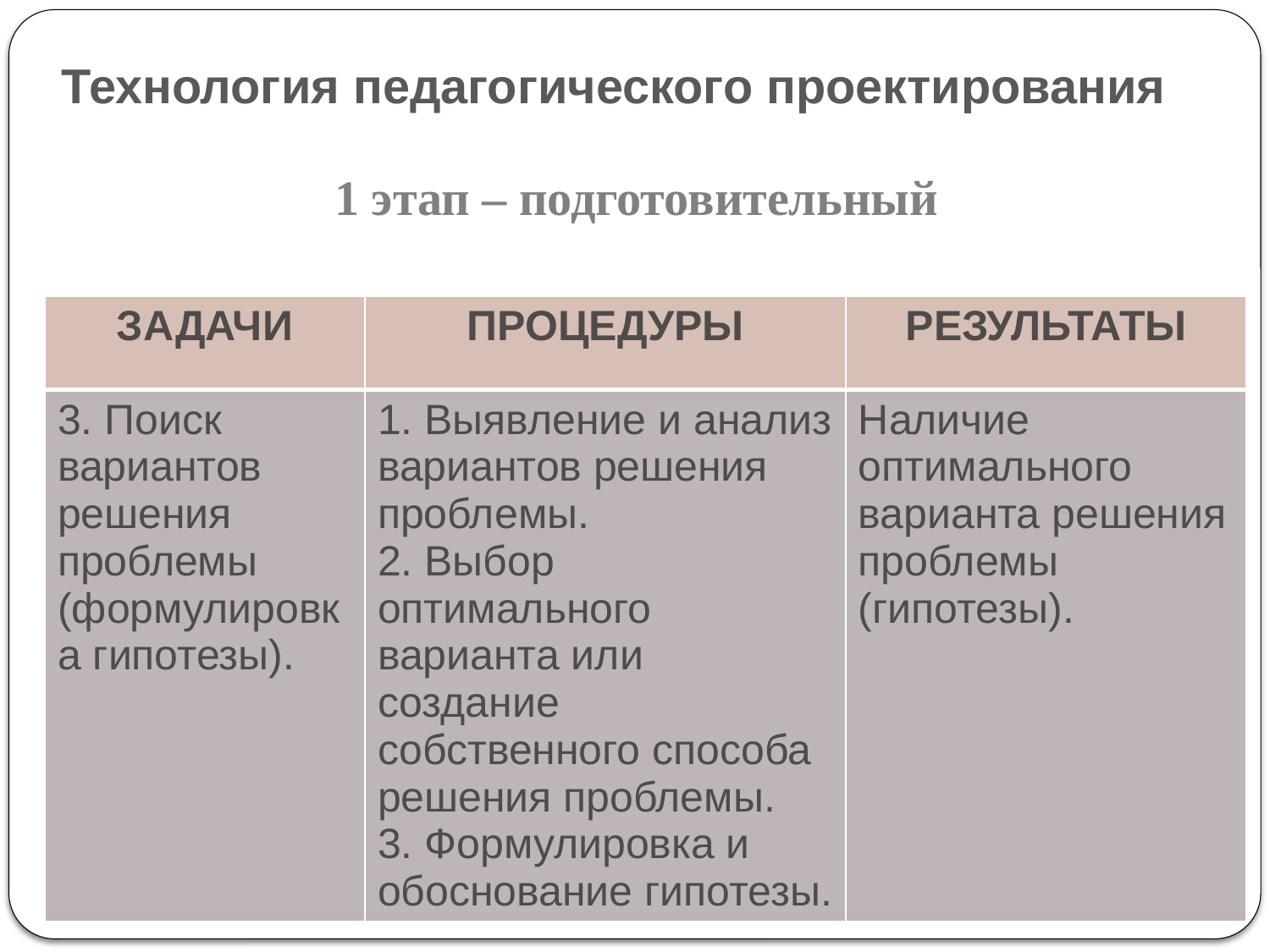

# Технология педагогического проектирования
1 этап – подготовительный
| ЗАДАЧИ | ПРОЦЕДУРЫ | РЕЗУЛЬТАТЫ |
| --- | --- | --- |
| 3. Поиск вариантов решения проблемы (формулировка гипотезы). | 1. Выявление и анализ вариантов решения проблемы. 2. Выбор оптимального варианта или создание собственного способа решения проблемы. 3. Формулировка и обоснование гипотезы. | Наличие оптимального варианта решения проблемы (гипотезы). |